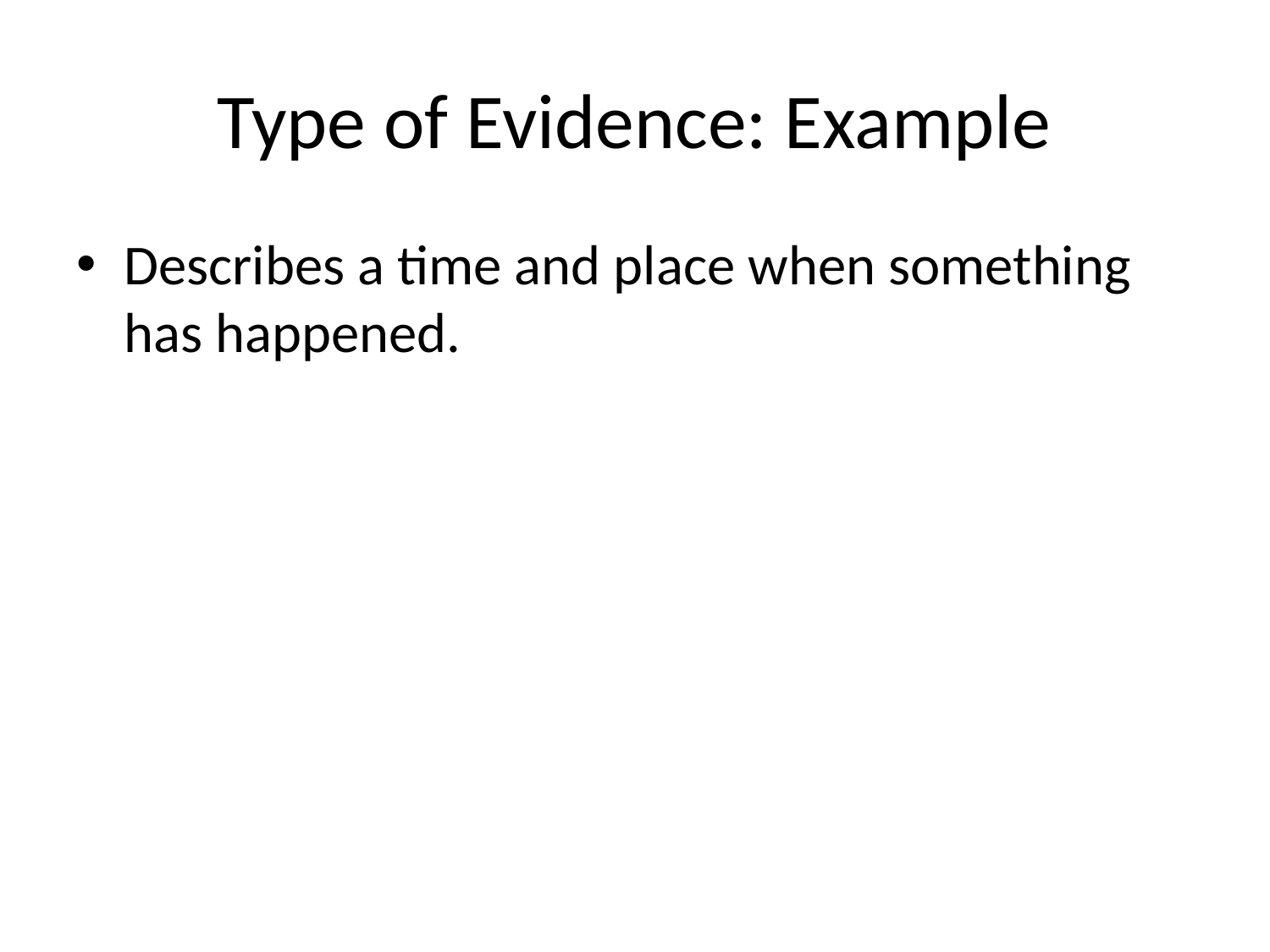

# Type of Evidence: Example
Describes a time and place when something has happened.